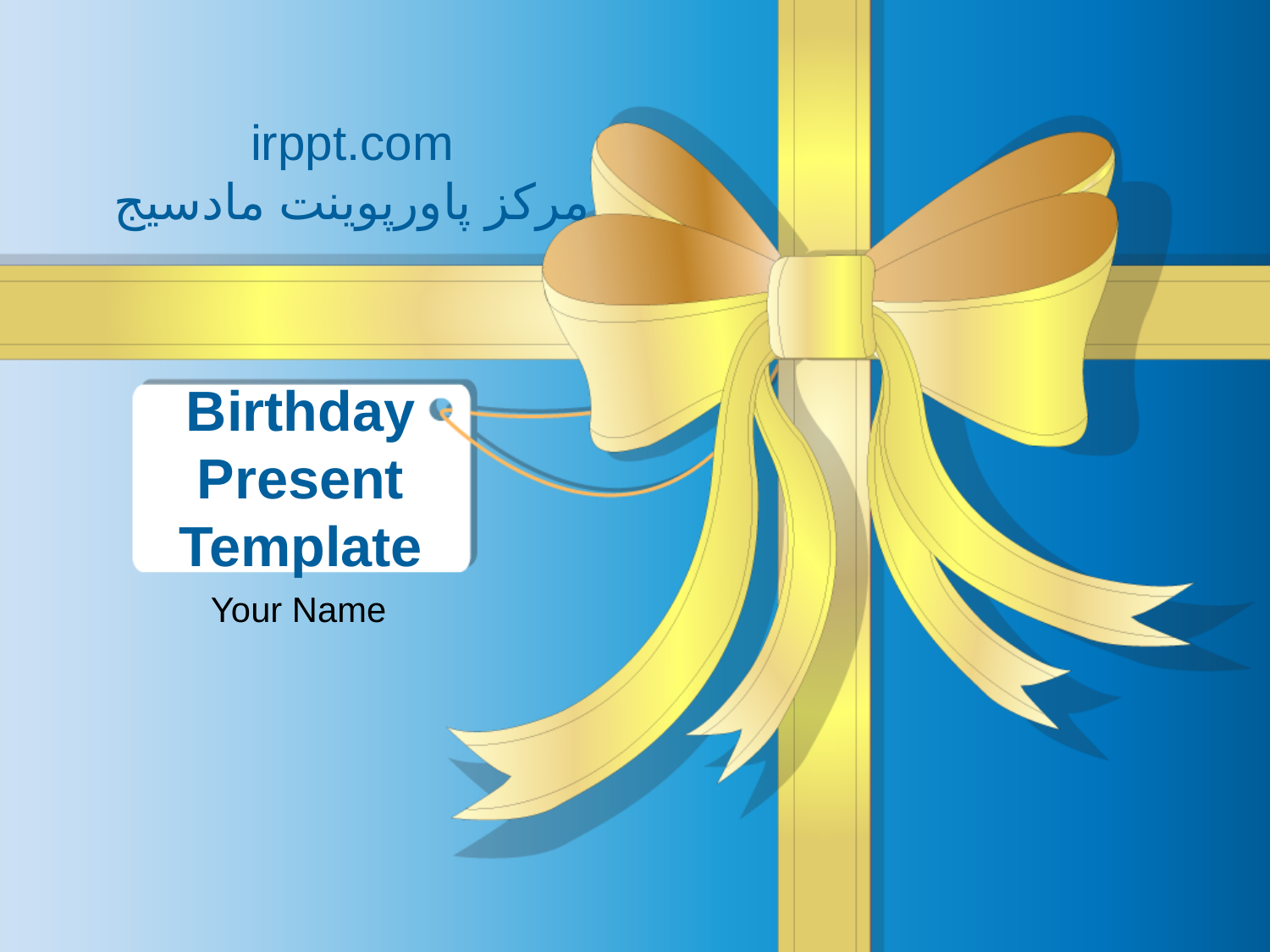

irppt.com
مرکز پاورپوینت مادسیج
# Birthday Present Template
Your Name